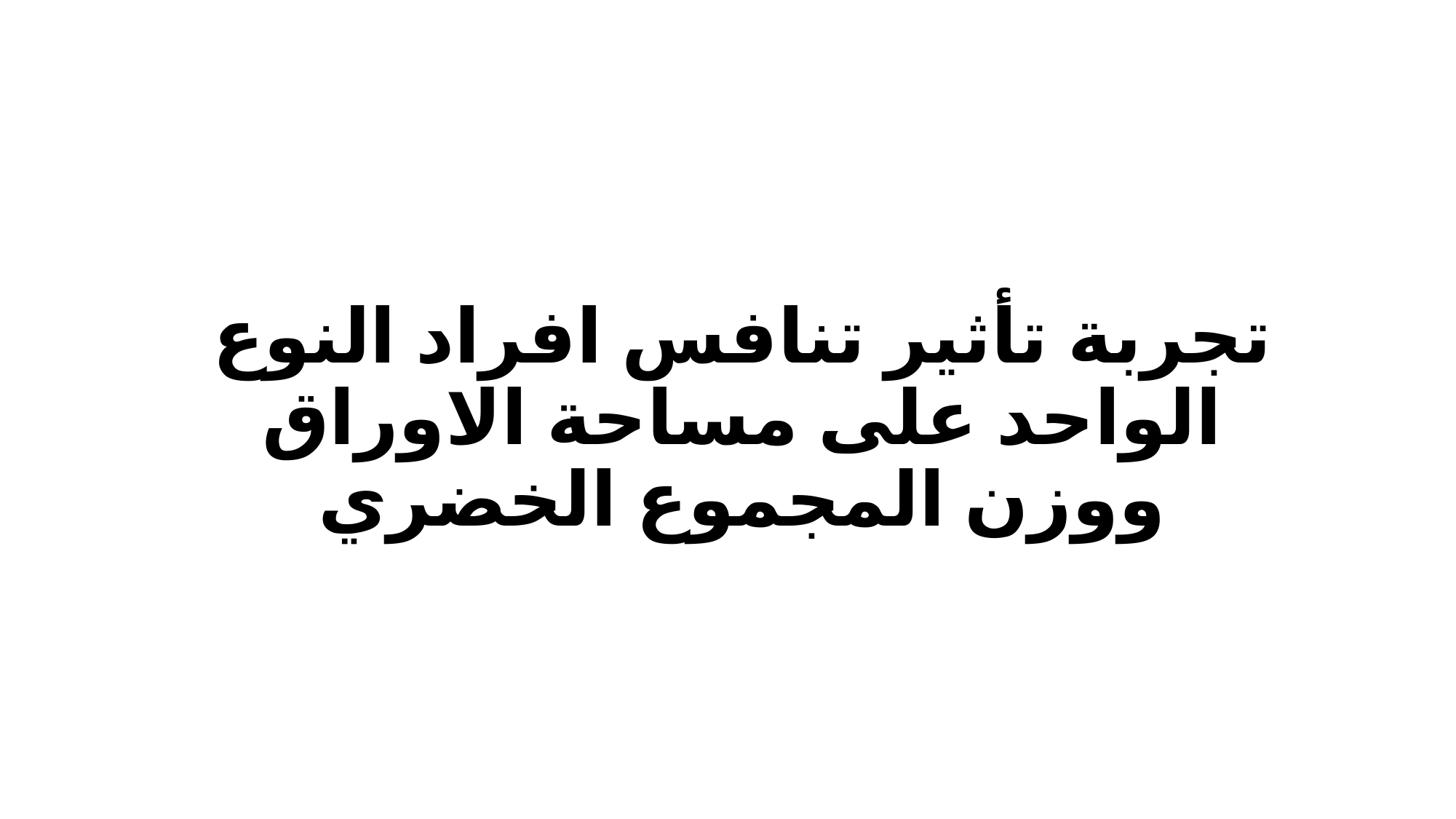

# تجربة تأثير تنافس افراد النوع الواحد على مساحة الاوراق ووزن المجموع الخضري